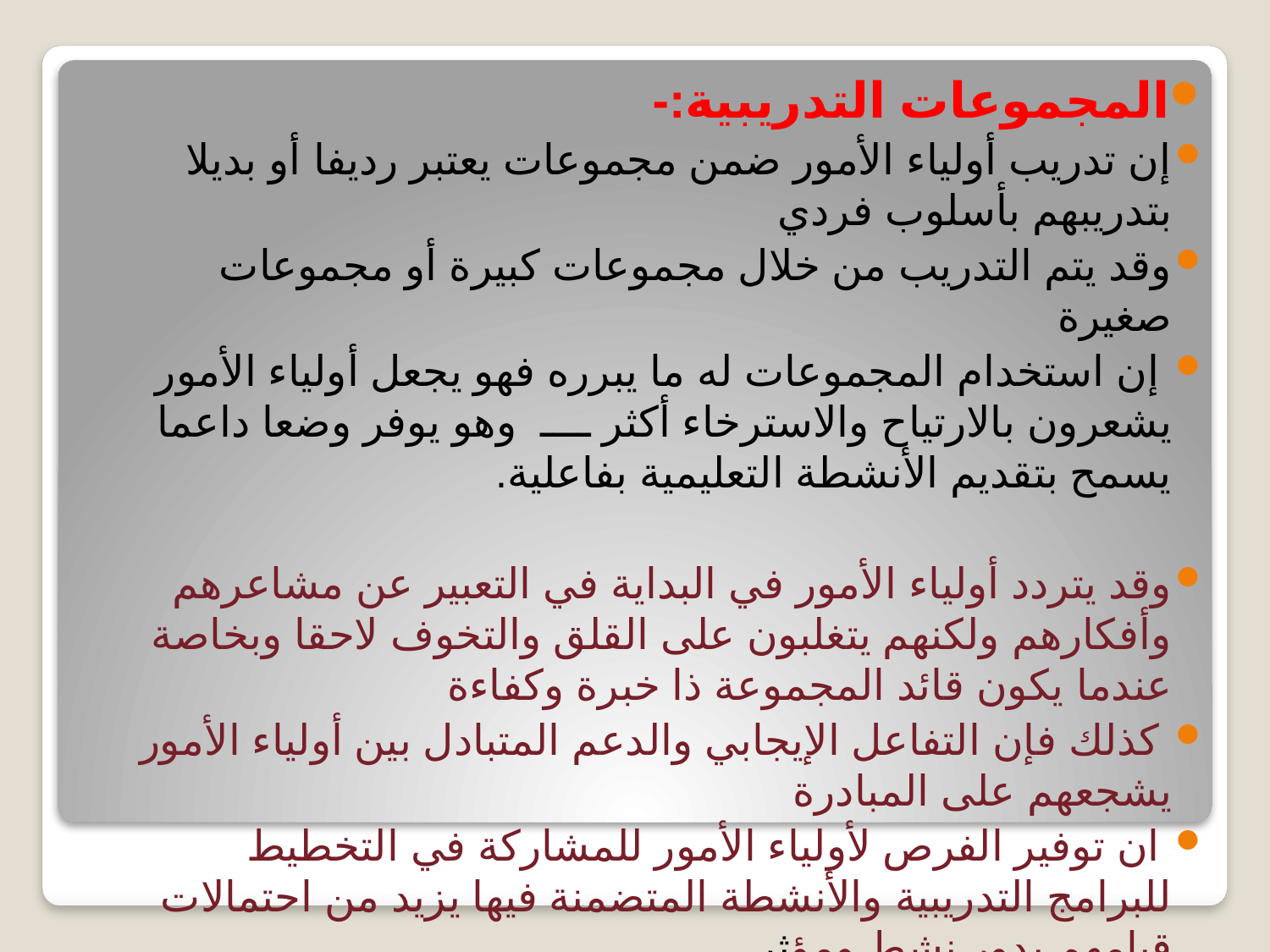

المجموعات التدريبية:-
إن تدريب أولياء الأمور ضمن مجموعات يعتبر رديفا أو بديلا بتدريبهم بأسلوب فردي
وقد يتم التدريب من خلال مجموعات كبيرة أو مجموعات صغيرة
 إن استخدام المجموعات له ما يبرره فهو يجعل أولياء الأمور يشعرون بالارتياح والاسترخاء أكثر ــــ  وهو يوفر وضعا داعما يسمح بتقديم الأنشطة التعليمية بفاعلية.

وقد يتردد أولياء الأمور في البداية في التعبير عن مشاعرهم وأفكارهم ولكنهم يتغلبون على القلق والتخوف لاحقا وبخاصة عندما يكون قائد المجموعة ذا خبرة وكفاءة
 كذلك فإن التفاعل الإيجابي والدعم المتبادل بين أولياء الأمور يشجعهم على المبادرة
 ان توفير الفرص لأولياء الأمور للمشاركة في التخطيط للبرامج التدريبية والأنشطة المتضمنة فيها يزيد من احتمالات قيامهم بدور نشط ومؤثر.